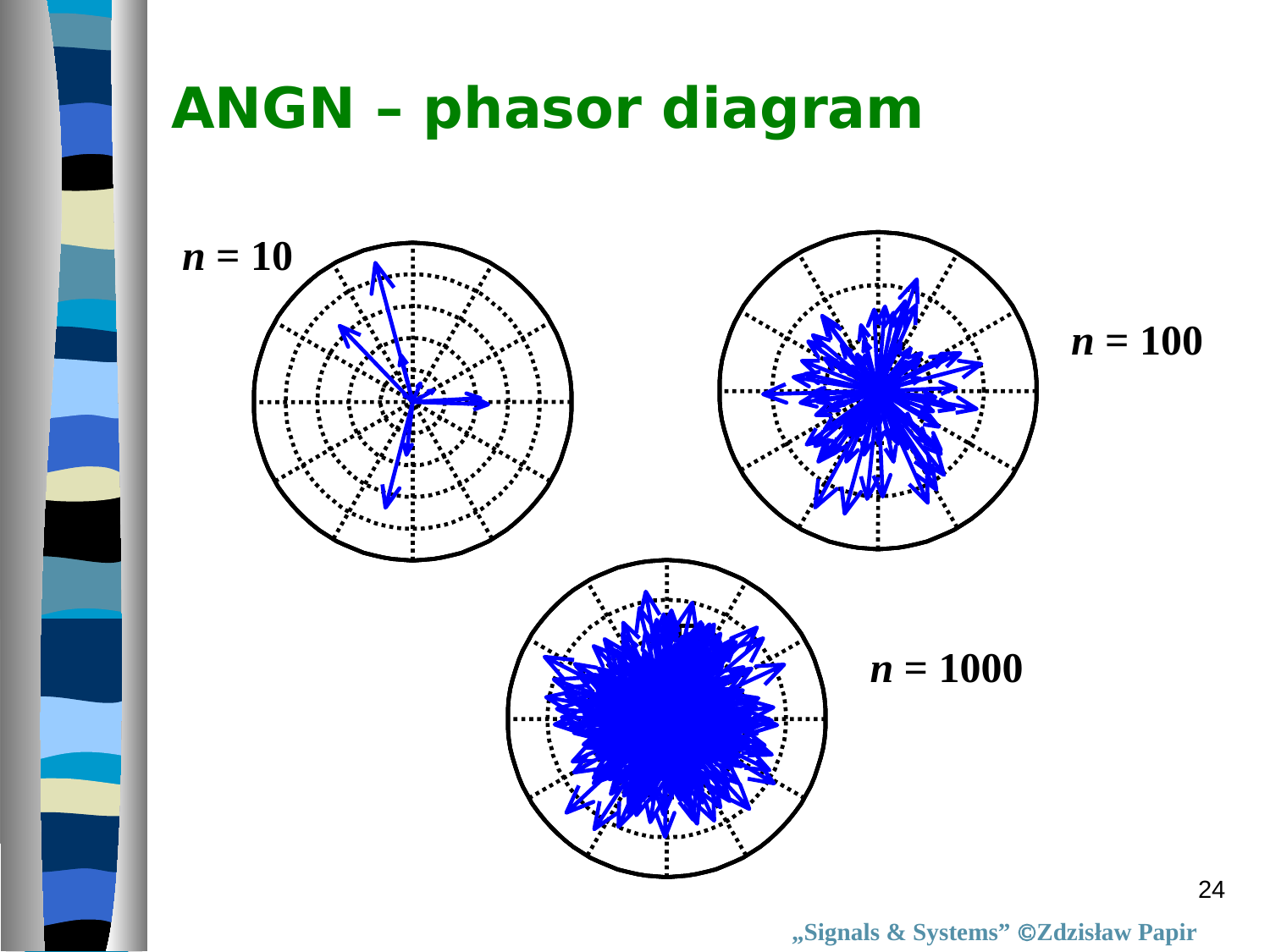

ANGN – phasor diagram
n = 10

n = 100

  2

  1

n = 1000
24
„Signals & Systems” ©Zdzisław Papir